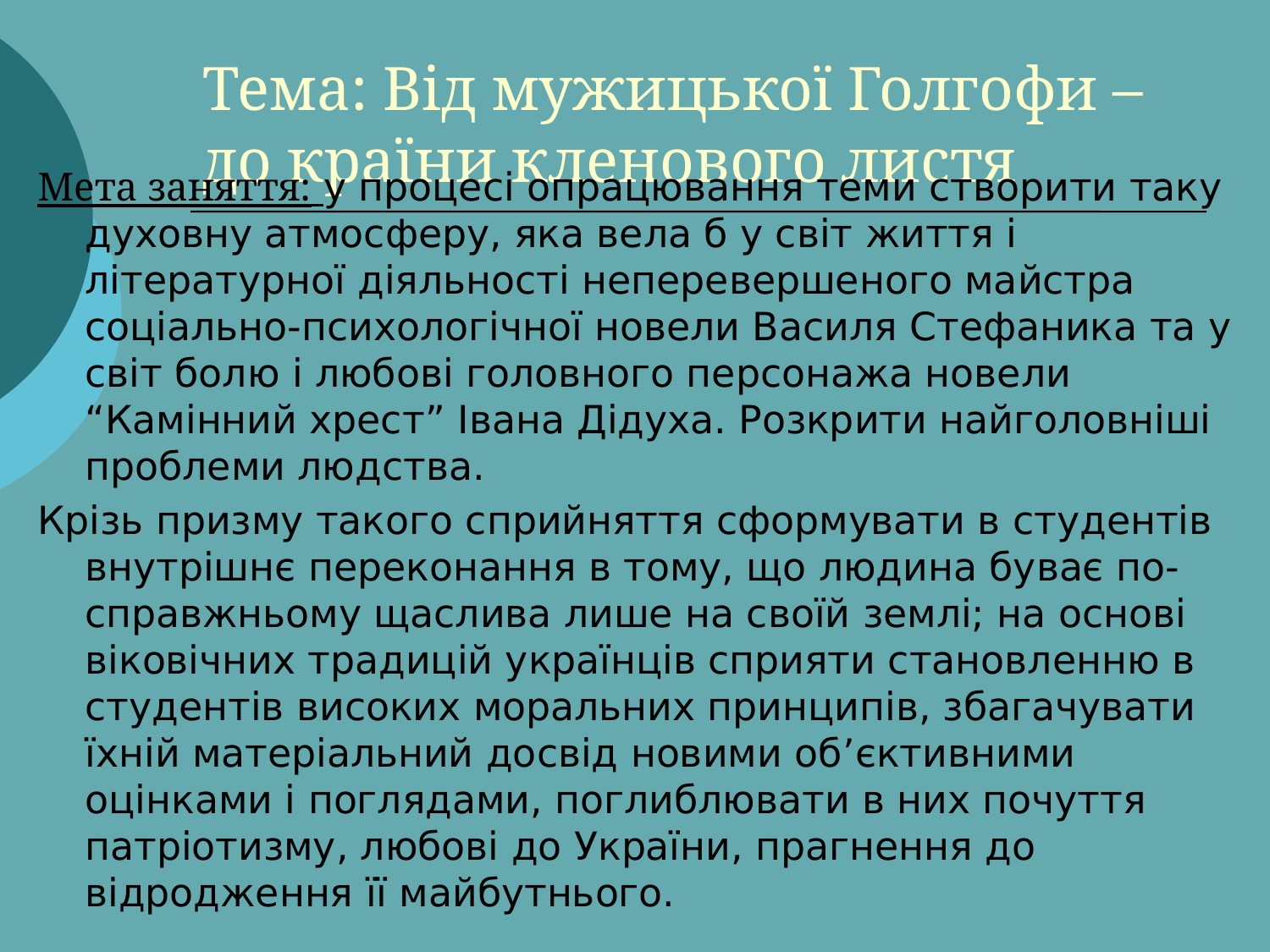

Тема: Від мужицької Голгофи – до країни кленового листя
Мета заняття: у процесі опрацювання теми створити таку духовну атмосферу, яка вела б у світ життя і літературної діяльності неперевершеного майстра соціально-психологічної новели Василя Стефаника та у світ болю і любові головного персонажа новели “Камінний хрест” Івана Дідуха. Розкрити найголовніші проблеми людства.
Крізь призму такого сприйняття сформувати в студентів внутрішнє переконання в тому, що людина буває по-справжньому щаслива лише на своїй землі; на основі віковічних традицій українців сприяти становленню в студентів високих моральних принципів, збагачувати їхній матеріальний досвід новими об’єктивними оцінками і поглядами, поглиблювати в них почуття патріотизму, любові до України, прагнення до відродження її майбутнього.